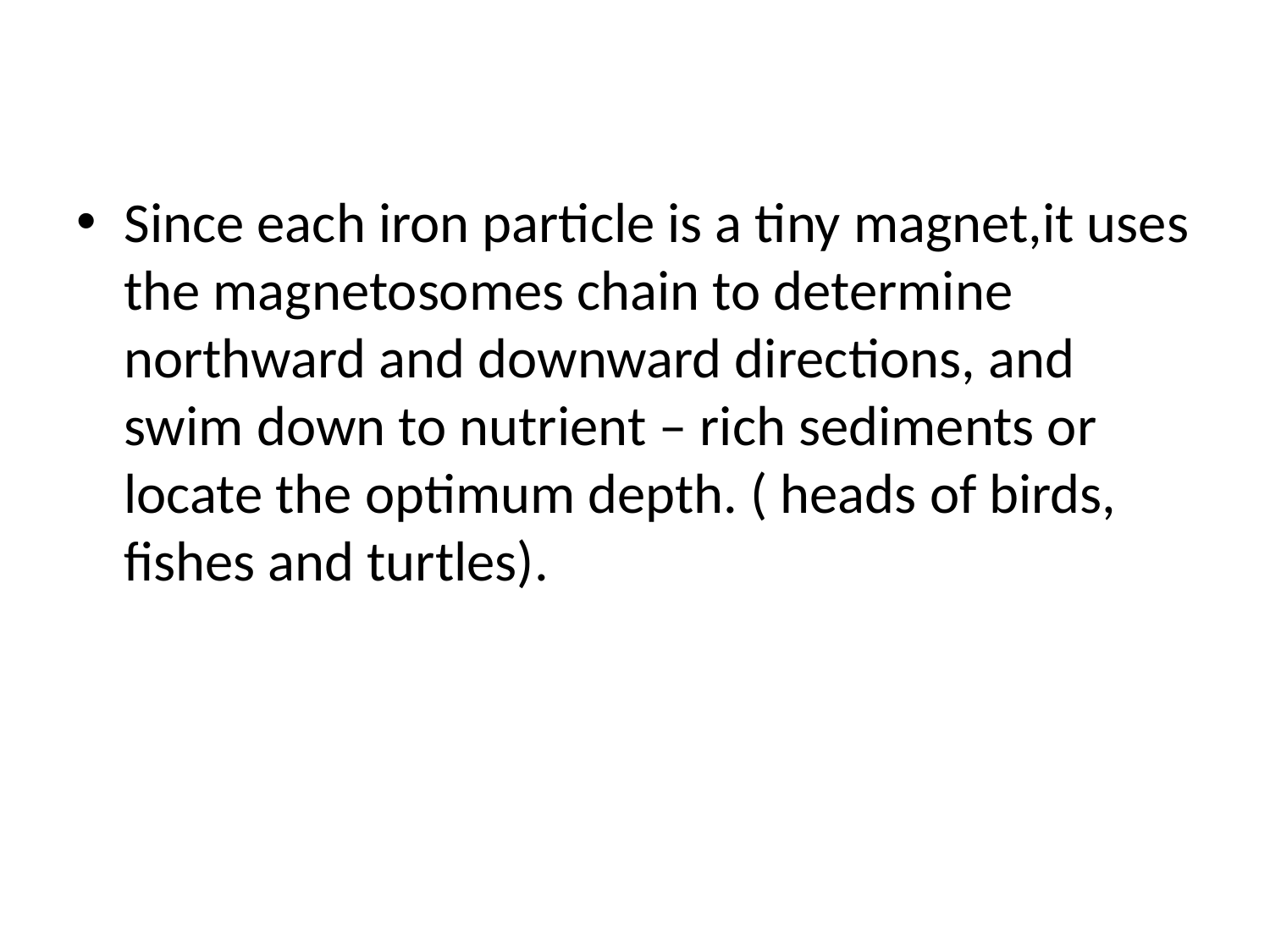

Since each iron particle is a tiny magnet,it uses the magnetosomes chain to determine northward and downward directions, and swim down to nutrient – rich sediments or locate the optimum depth. ( heads of birds, fishes and turtles).